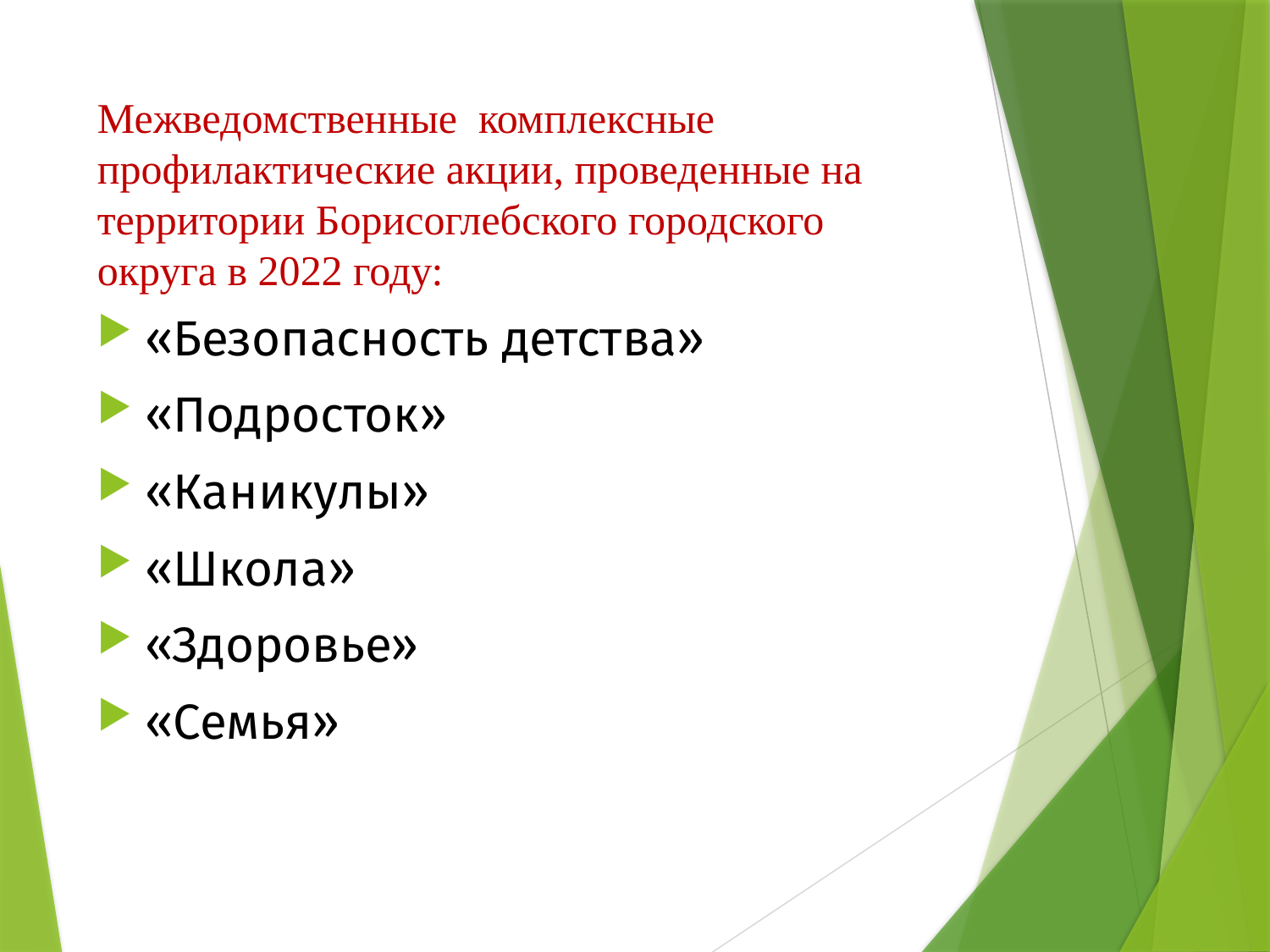

# Межведомственные  комплексные профилактические акции, проведенные на территории Борисоглебского городского округа в 2022 году:
«Безопасность детства»
«Подросток»
«Каникулы»
«Школа»
«Здоровье»
«Семья»